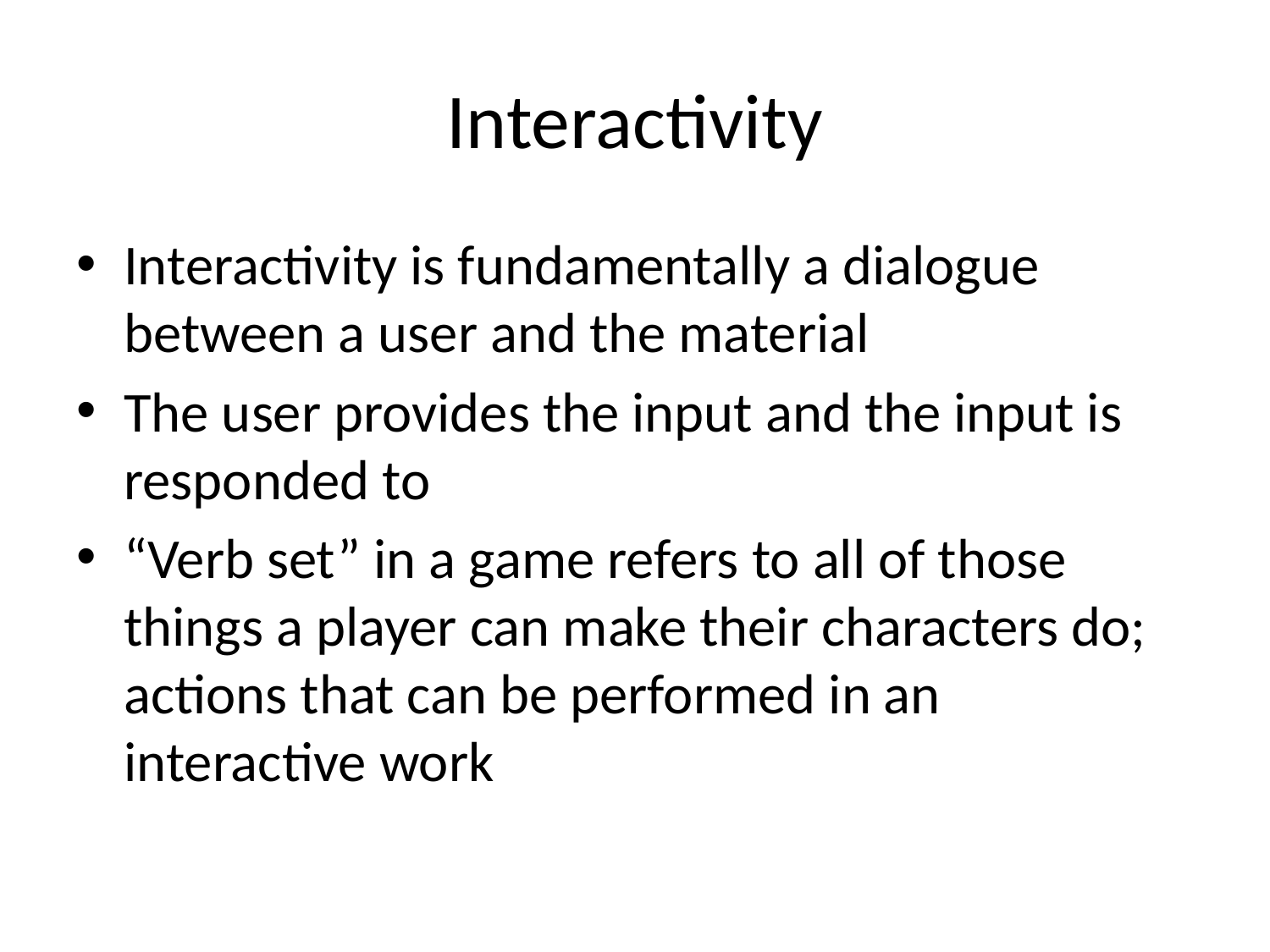

# Interactivity
Interactivity is fundamentally a dialogue between a user and the material
The user provides the input and the input is responded to
“Verb set” in a game refers to all of those things a player can make their characters do; actions that can be performed in an interactive work